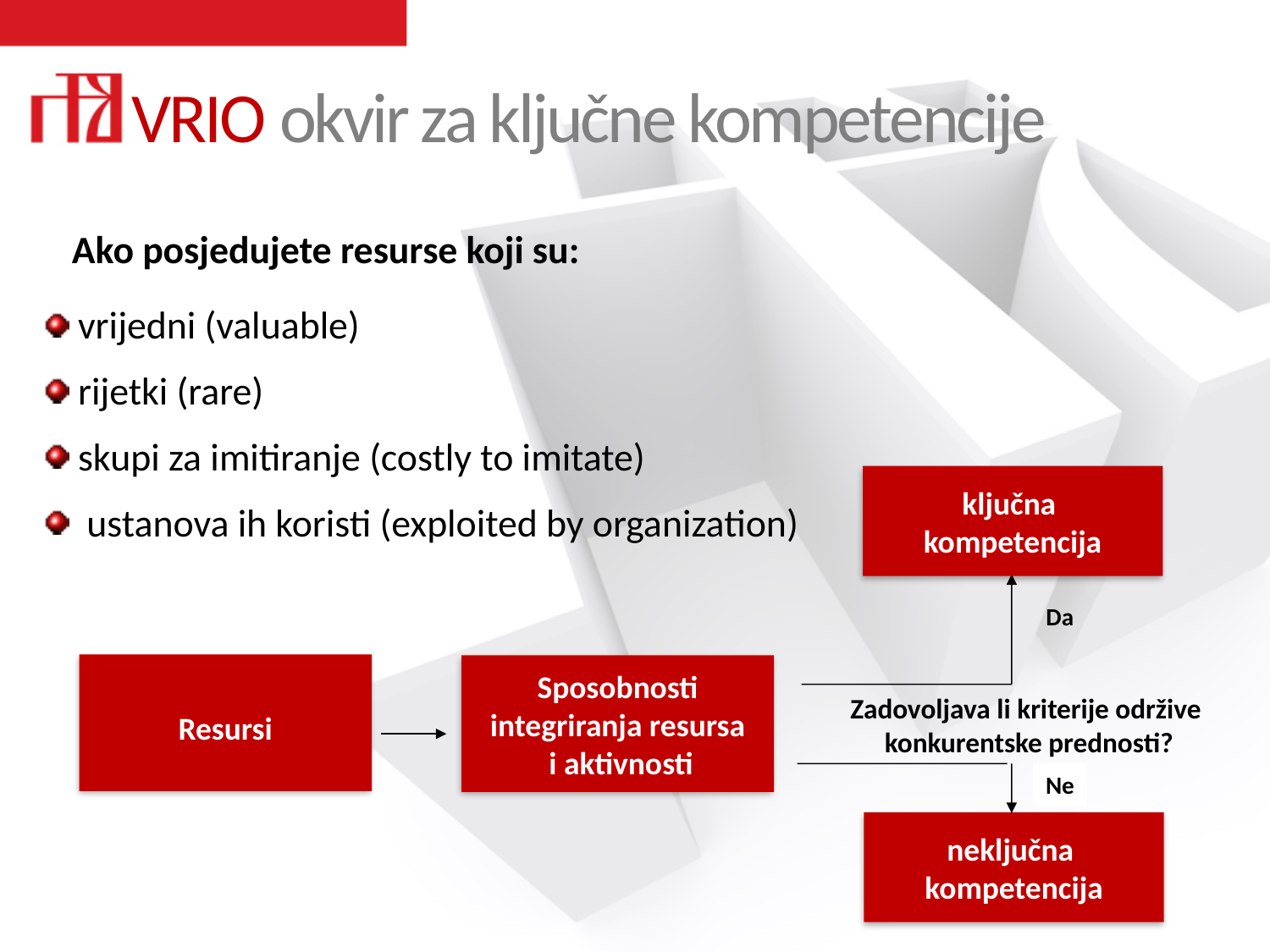

VRIO okvir za ključne kompetencije
Ako posjedujete resurse koji su:
 vrijedni (valuable)
 rijetki (rare)
 skupi za imitiranje (costly to imitate)
  ustanova ih koristi (exploited by organization)
ključna
kompetencija

Da

Resursi

Sposobnosti
integriranja resursa
 i aktivnosti

Zadovoljava li kriterije održive
konkurentske prednosti?

Ne
neključna
kompetencija